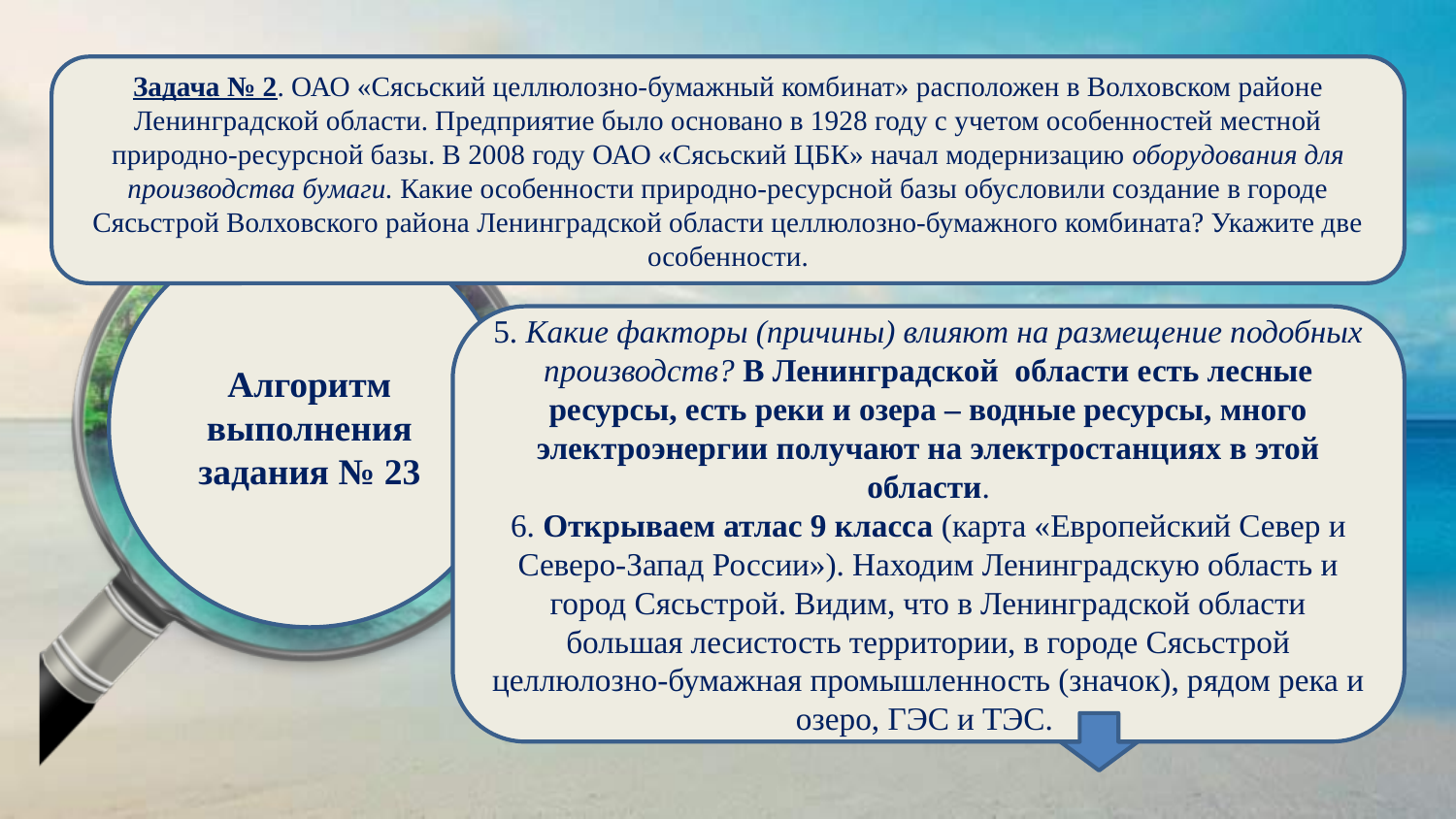

Задача № 2. ОАО «Сясьский целлюлозно-бумажный комбинат» расположен в Волховском районе Ленинградской области. Предприятие было основано в 1928 году с учетом особенностей местной природно-ресурсной базы. В 2008 году ОАО «Сясьский ЦБК» начал модернизацию оборудования для производства бумаги. Какие особенности природно-ресурсной базы обусловили создание в городе Сясьстрой Волховского района Ленинградской области целлюлозно-бумажного комбината? Укажите две особенности.
Алгоритм выполнения задания № 23
5. Какие факторы (причины) влияют на размещение подобных производств? В Ленинградской  области есть лесные ресурсы, есть реки и озера – водные ресурсы, много электроэнергии получают на электростанциях в этой области.
6. Открываем атлас 9 класса (карта «Европейский Север и Северо-Запад России»). Находим Ленинградскую область и город Сясьстрой. Видим, что в Ленинградской области большая лесистость территории, в городе Сясьстрой целлюлозно-бумажная промышленность (значок), рядом река и озеро, ГЭС и ТЭС.